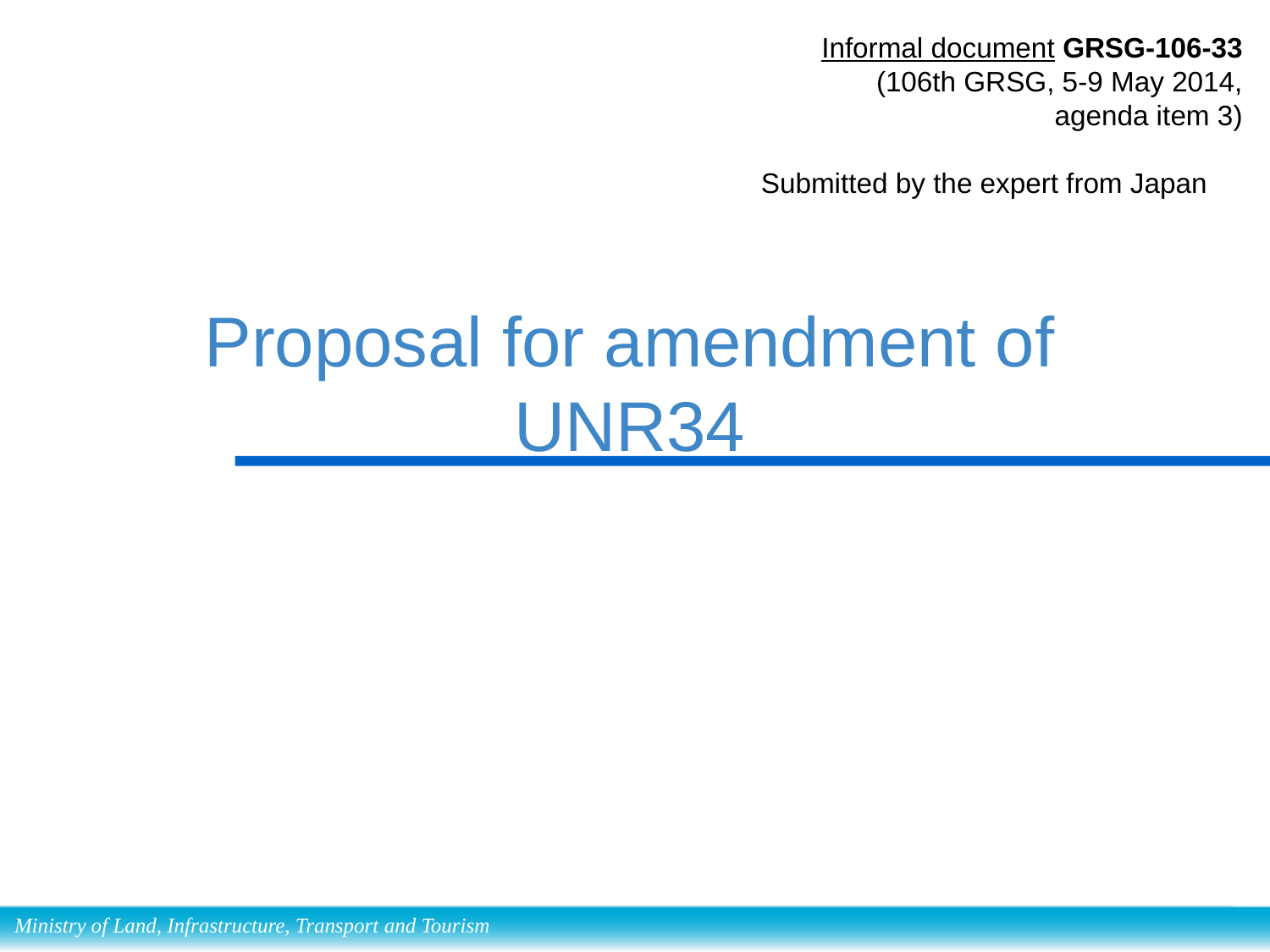

Informal document GRSG-106-33
(106th GRSG, 5-9 May 2014,
 agenda item 3)

Submitted by the expert from Japan
# Proposal for amendment of UNR34